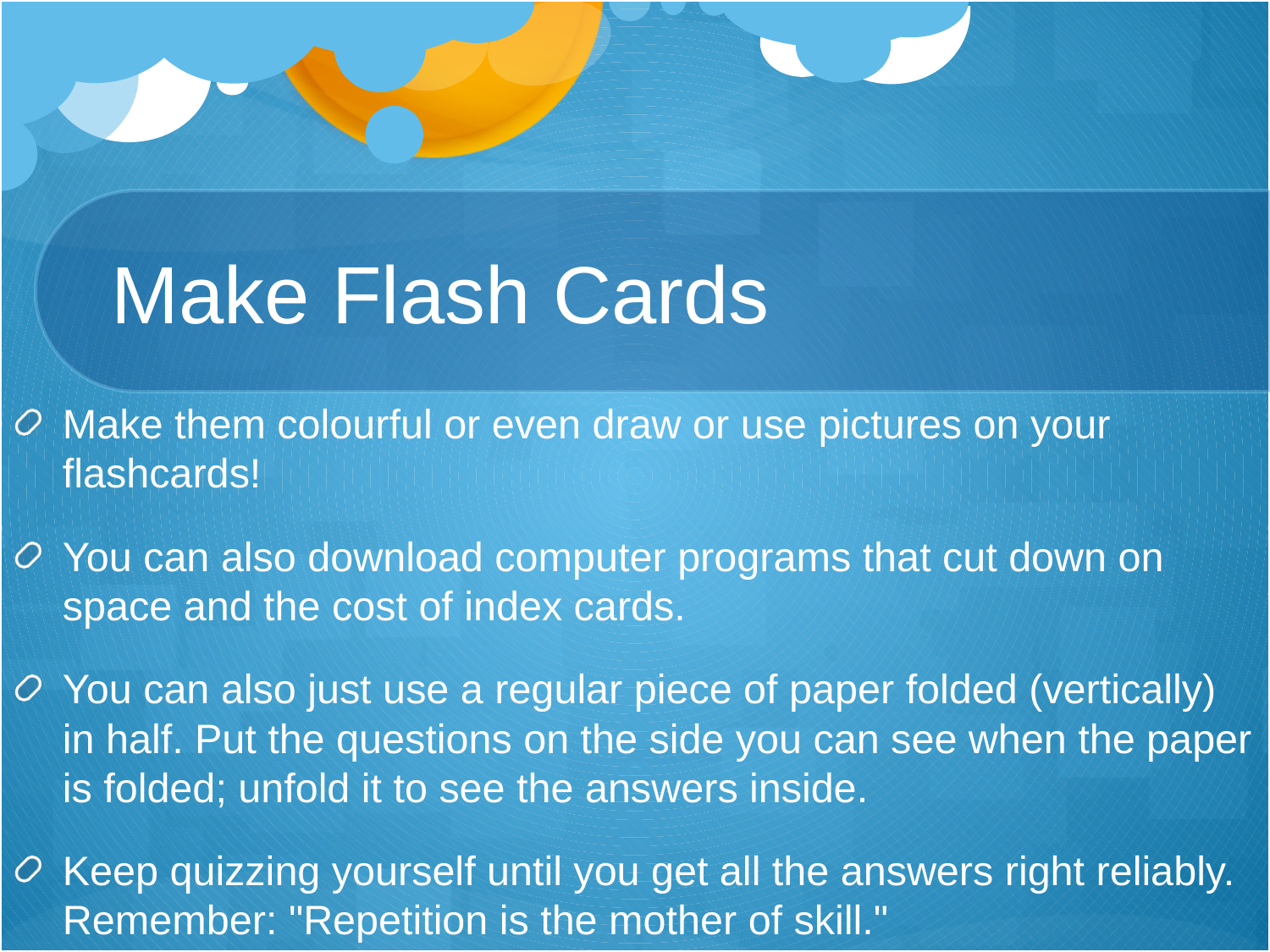

# Make Flash Cards
Make them colourful or even draw or use pictures on your flashcards!
You can also download computer programs that cut down on space and the cost of index cards.
You can also just use a regular piece of paper folded (vertically) in half. Put the questions on the side you can see when the paper is folded; unfold it to see the answers inside.
Keep quizzing yourself until you get all the answers right reliably. Remember: "Repetition is the mother of skill."